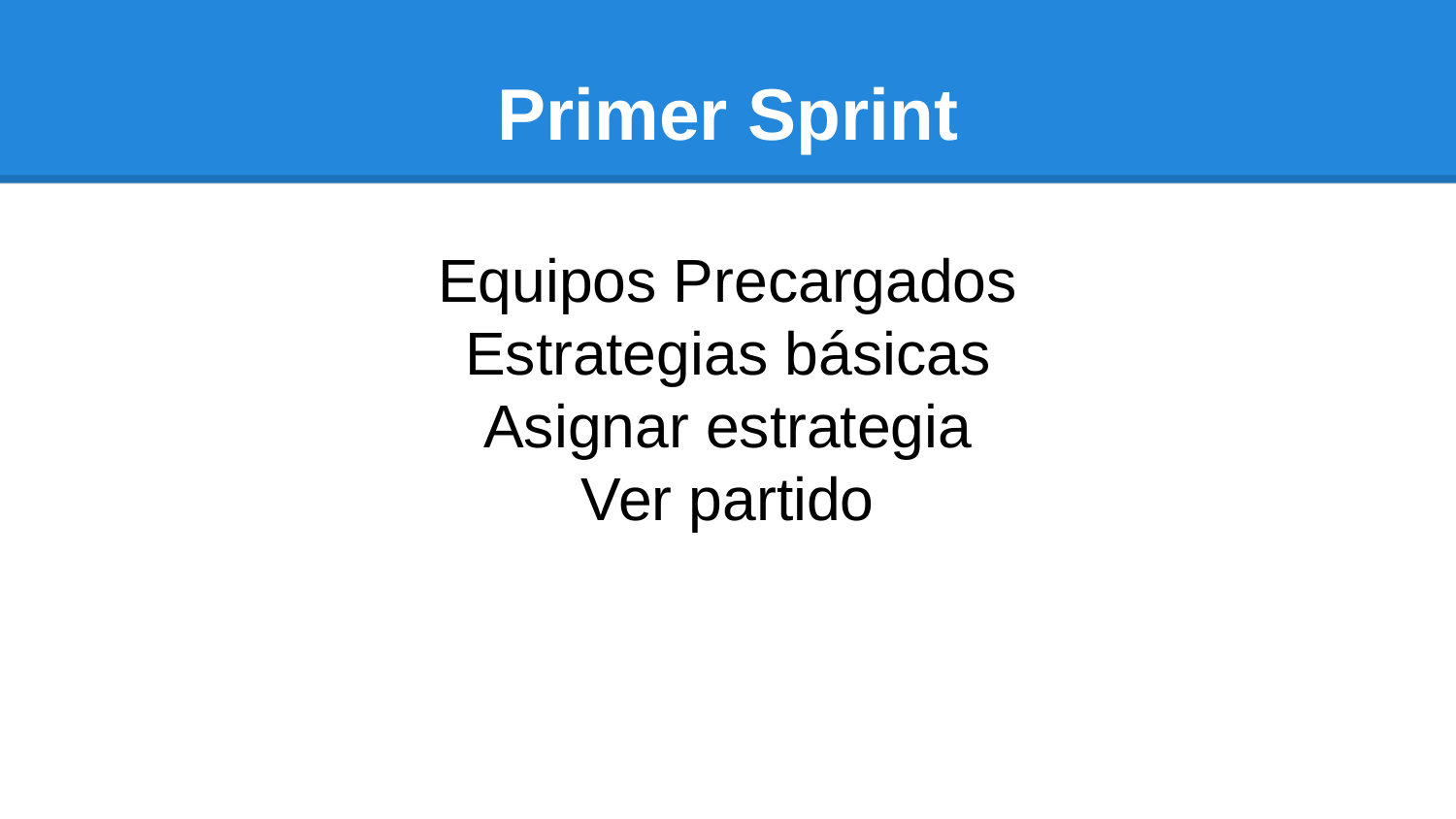

# Primer Sprint
Equipos Precargados
Estrategias básicas
Asignar estrategia
Ver partido